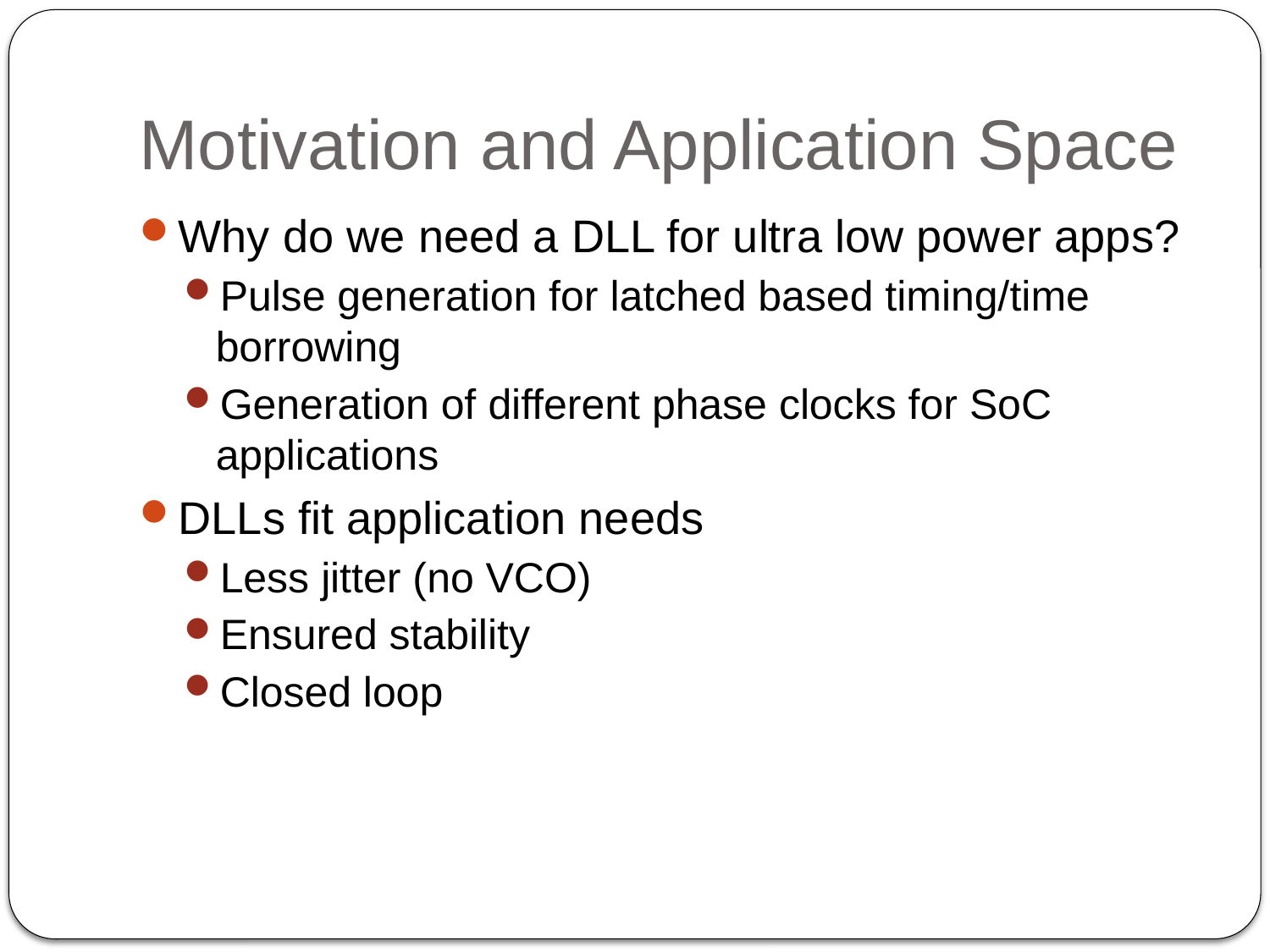

# Motivation and Application Space
Why do we need a DLL for ultra low power apps?
Pulse generation for latched based timing/time borrowing
Generation of different phase clocks for SoC applications
DLLs fit application needs
Less jitter (no VCO)
Ensured stability
Closed loop